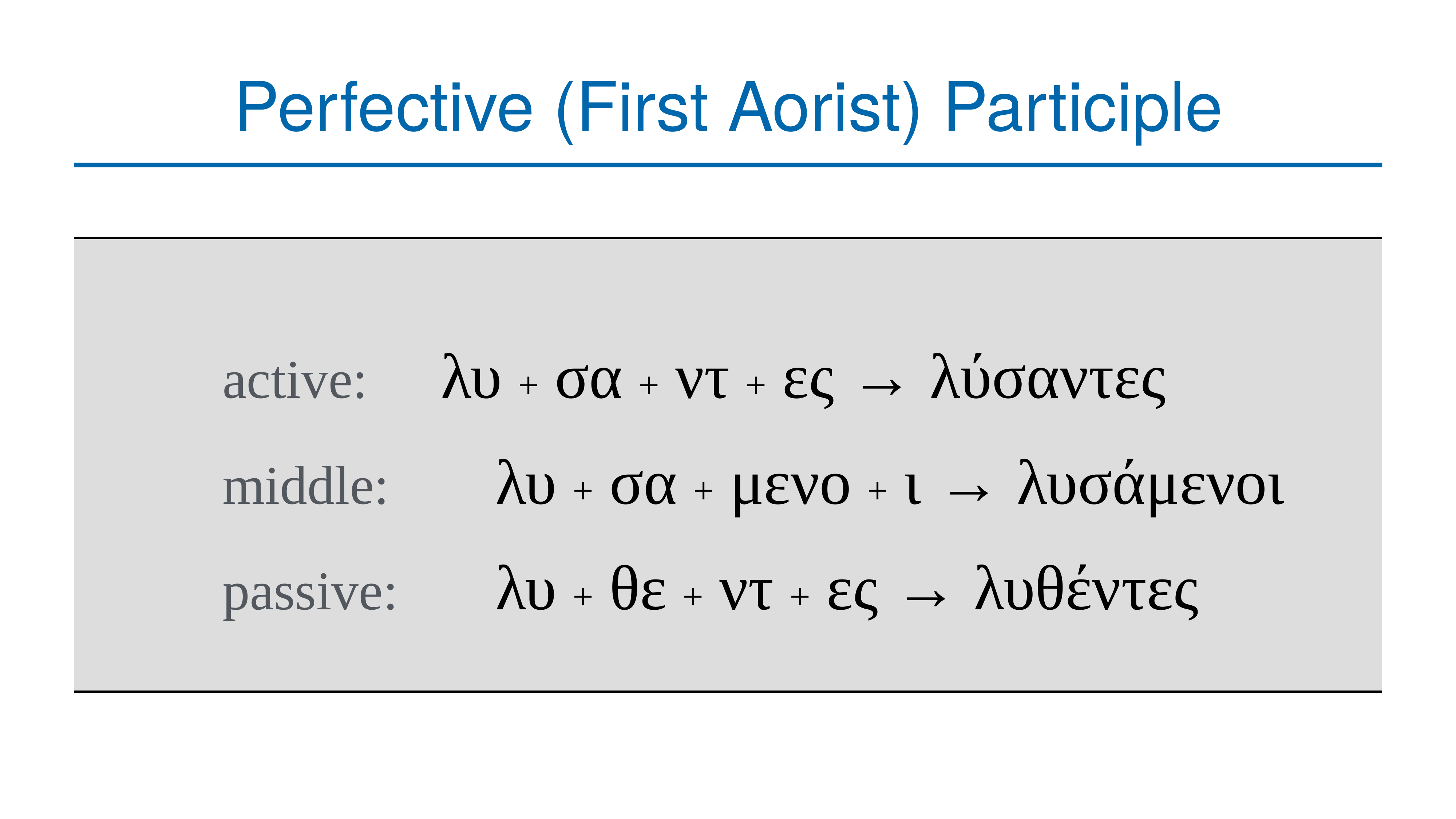

# Perfective (First Aorist) Participle
| active: λυ + σα + ντ + ες → λύσαντες middle: λυ + σα + μενο + ι → λυσάμενοι passive: λυ + θε + ντ + ες → λυθέντες |
| --- |